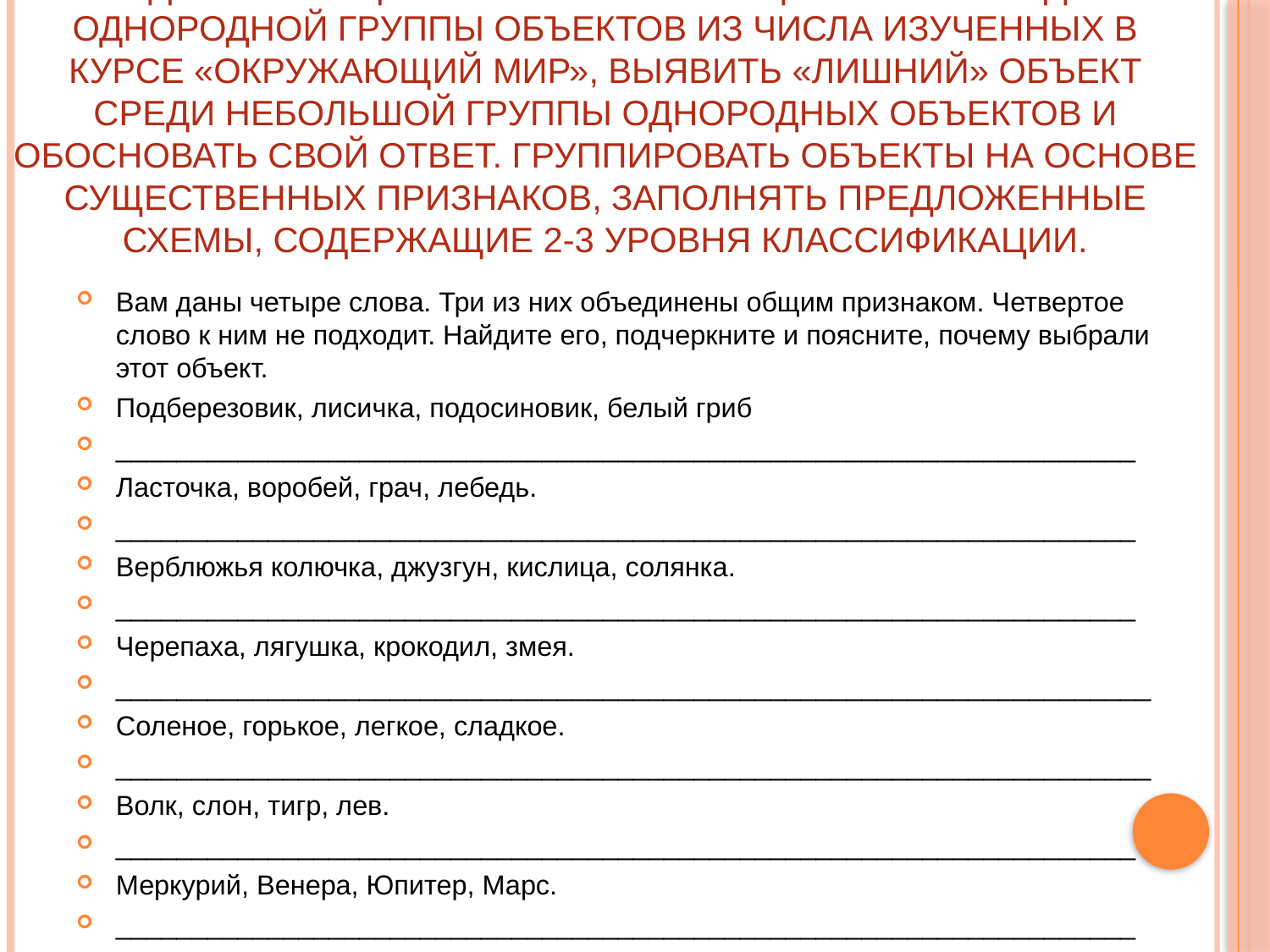

# Выделять общий признак или общее название для однородной группы объектов из числа изученных в курсе «Окружающий мир», выявить «лишний» объект среди небольшой группы однородных объектов и обосновать свой ответ. Группировать объекты на основе существенных признаков, заполнять предложенные схемы, содержащие 2-3 уровня классификации.
Вам даны четыре слова. Три из них объединены общим признаком. Четвертое слово к ним не подходит. Найдите его, подчеркните и поясните, почему выбрали этот объект.
Подберезовик, лисичка, подосиновик, белый гриб
___________________________________________________________________
Ласточка, воробей, грач, лебедь.
___________________________________________________________________
Верблюжья колючка, джузгун, кислица, солянка.
___________________________________________________________________
Черепаха, лягушка, крокодил, змея.
____________________________________________________________________
Соленое, горькое, легкое, сладкое.
____________________________________________________________________
Волк, слон, тигр, лев.
___________________________________________________________________
Меркурий, Венера, Юпитер, Марс.
___________________________________________________________________